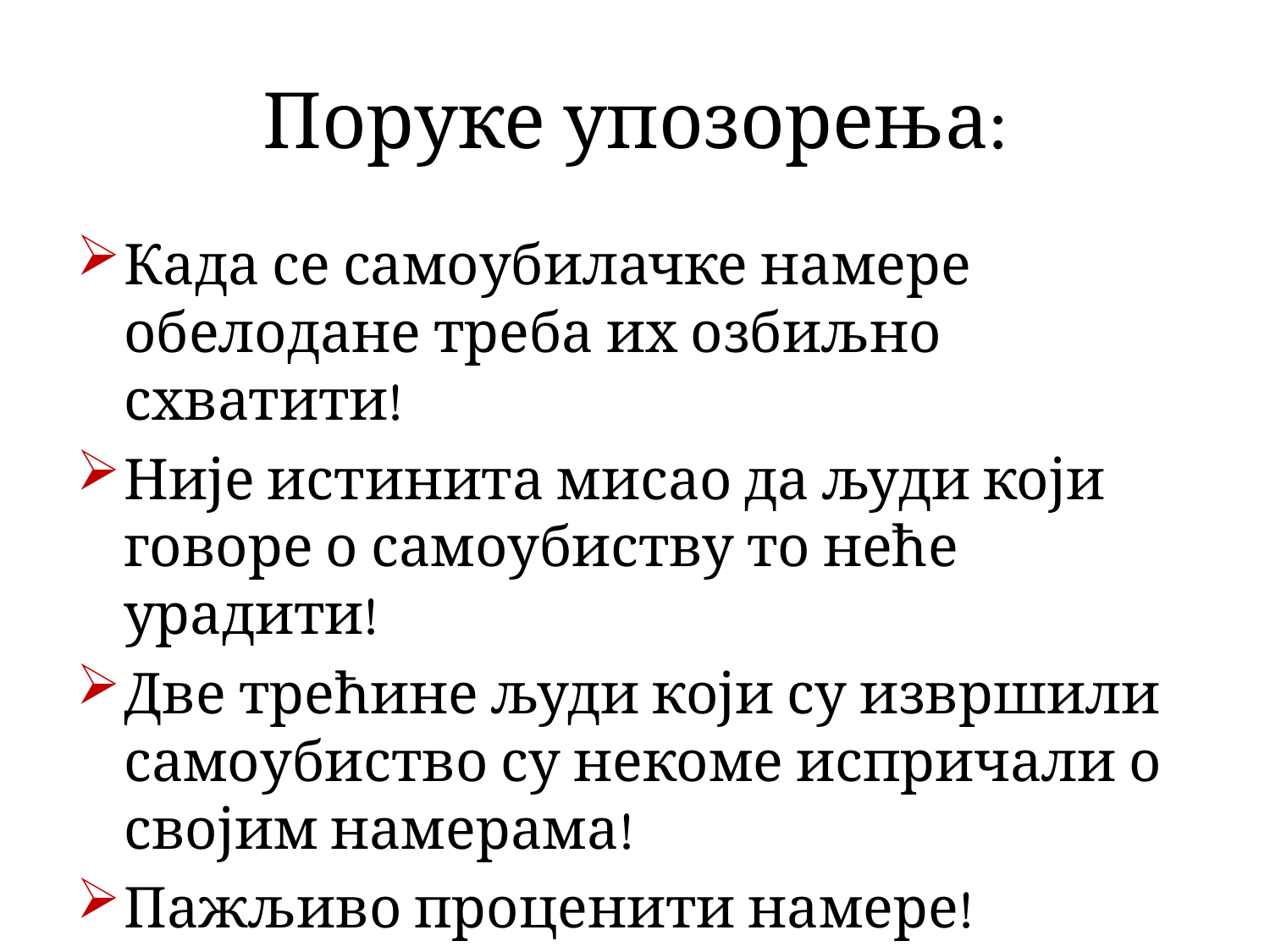

# Поруке упозорења:
Када се самоубилачке намере обелодане треба их озбиљно схватити!
Није истинита мисао да људи који говоре о самоубиству то неће урадити!
Две трећине људи који су извршили самоубиство су некоме испричали о својим намерама!
Пажљиво проценити намере!